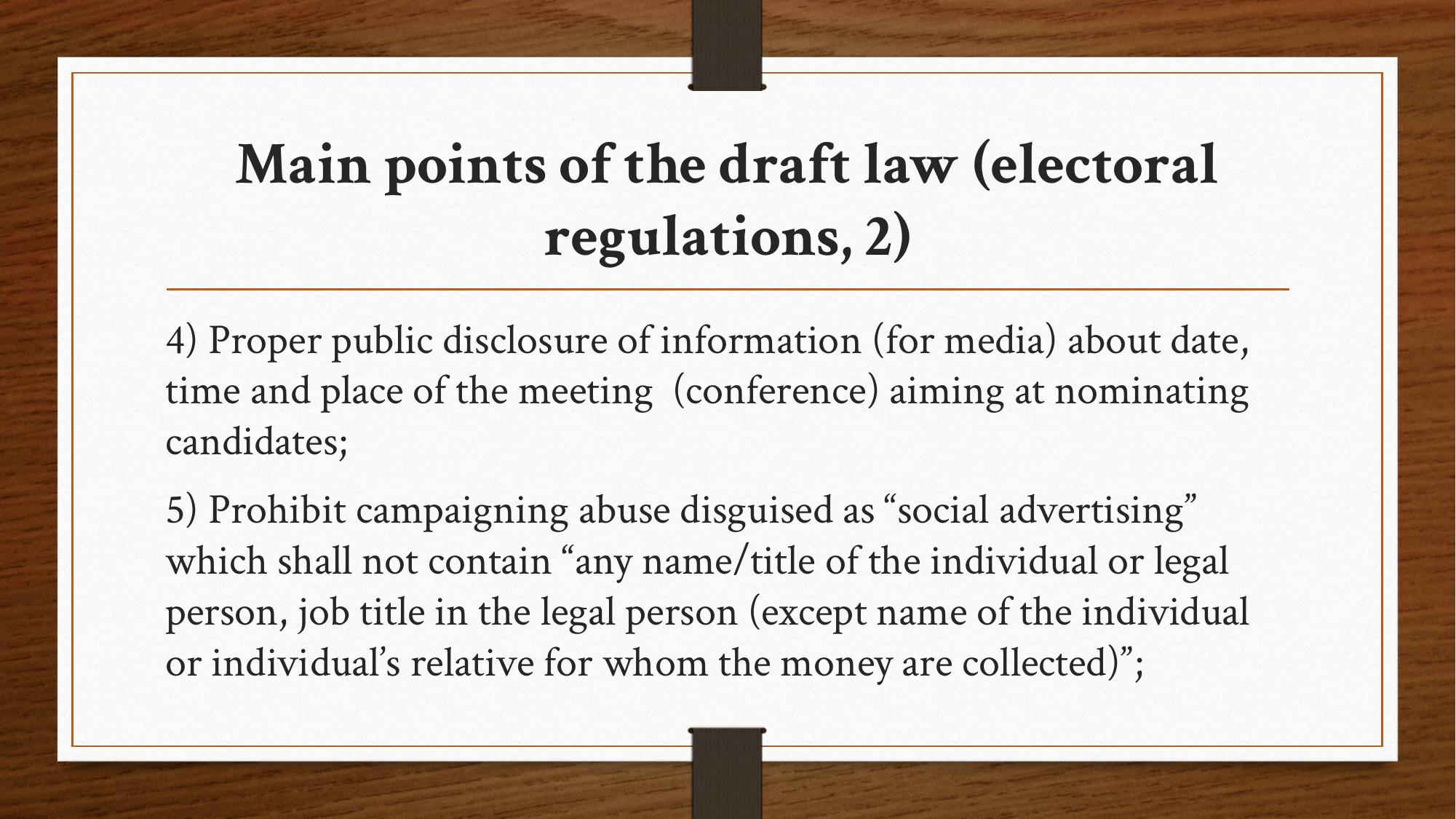

# Main points of the draft law (electoral regulations, 2)
4) Proper public disclosure of information (for media) about date, time and place of the meeting  (conference) aiming at nominating candidates;
5) Prohibit campaigning abuse disguised as “social advertising” which shall not contain “any name/title of the individual or legal person, job title in the legal person (except name of the individual or individual’s relative for whom the money are collected)”;